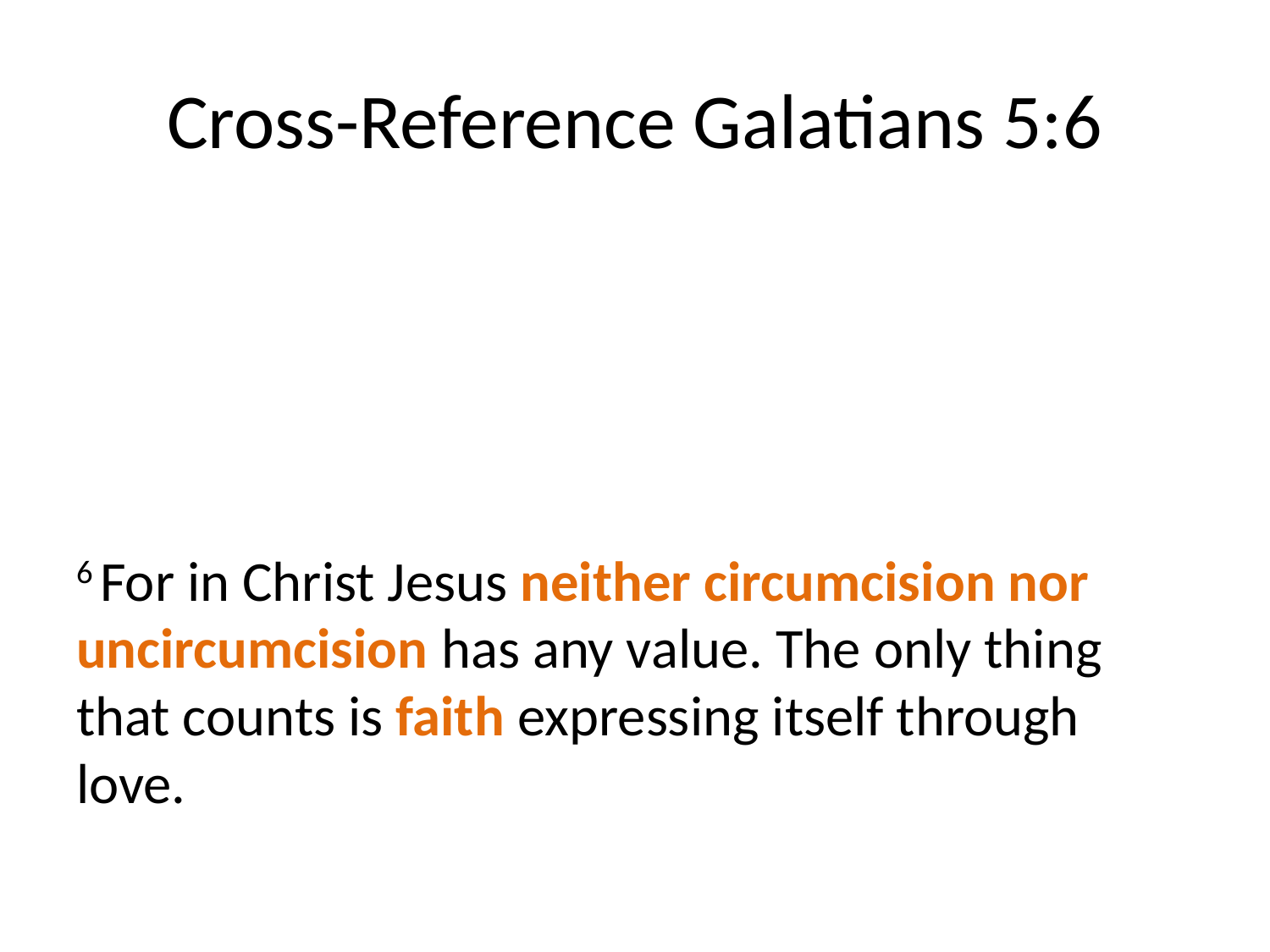

# Cross-Reference Galatians 5:6

6 For in Christ Jesus neither circumcision nor uncircumcision has any value. The only thing that counts is faith expressing itself through love.